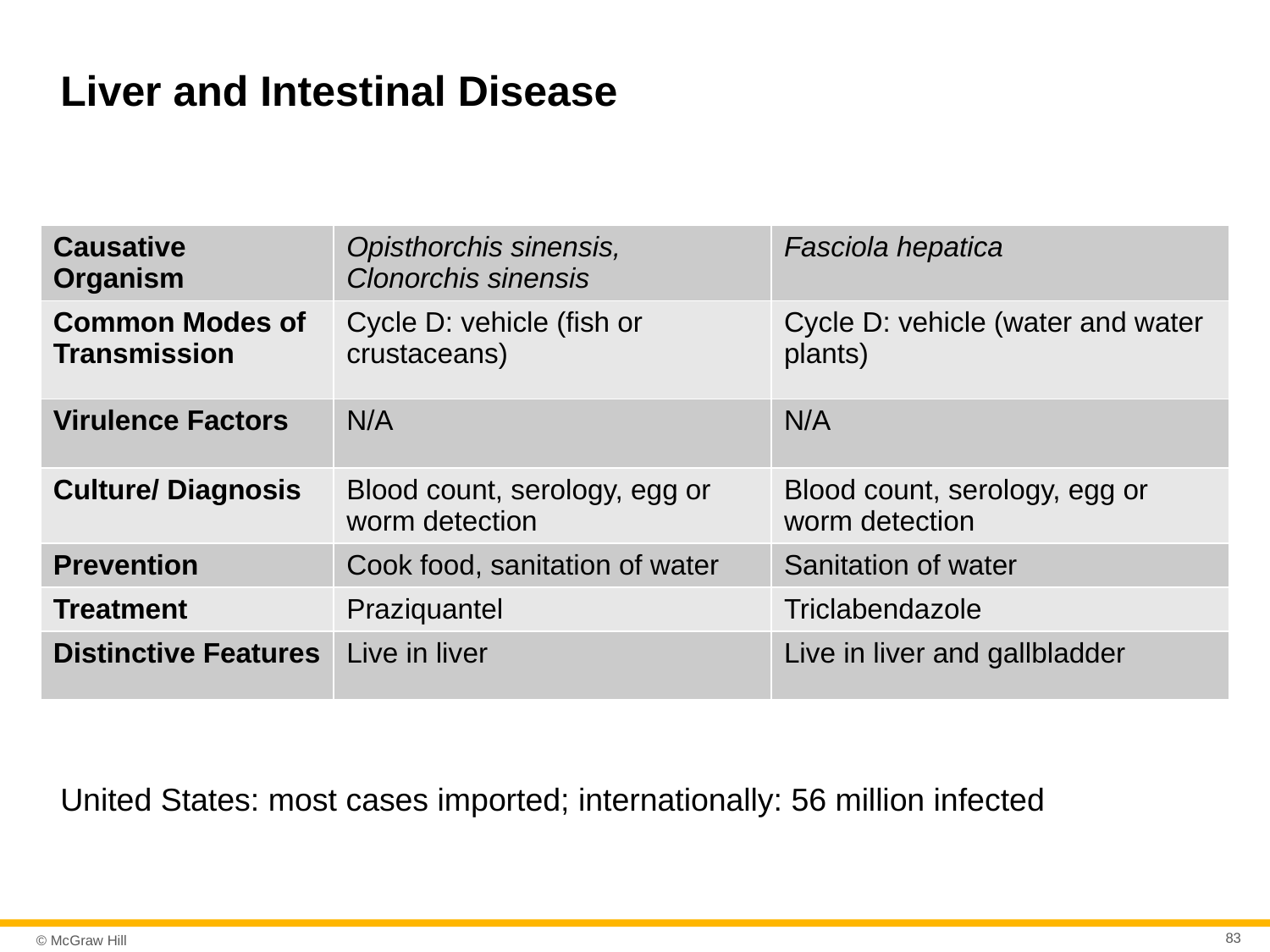

# Liver and Intestinal Disease
| Causative Organism | Opisthorchis sinensis, Clonorchis sinensis | Fasciola hepatica |
| --- | --- | --- |
| Common Modes of Transmission | Cycle D: vehicle (fish or crustaceans) | Cycle D: vehicle (water and water plants) |
| Virulence Factors | N/A | N/A |
| Culture/ Diagnosis | Blood count, serology, egg or worm detection | Blood count, serology, egg or worm detection |
| Prevention | Cook food, sanitation of water | Sanitation of water |
| Treatment | Praziquantel | Triclabendazole |
| Distinctive Features | Live in liver | Live in liver and gallbladder |
United States: most cases imported; internationally: 56 million infected